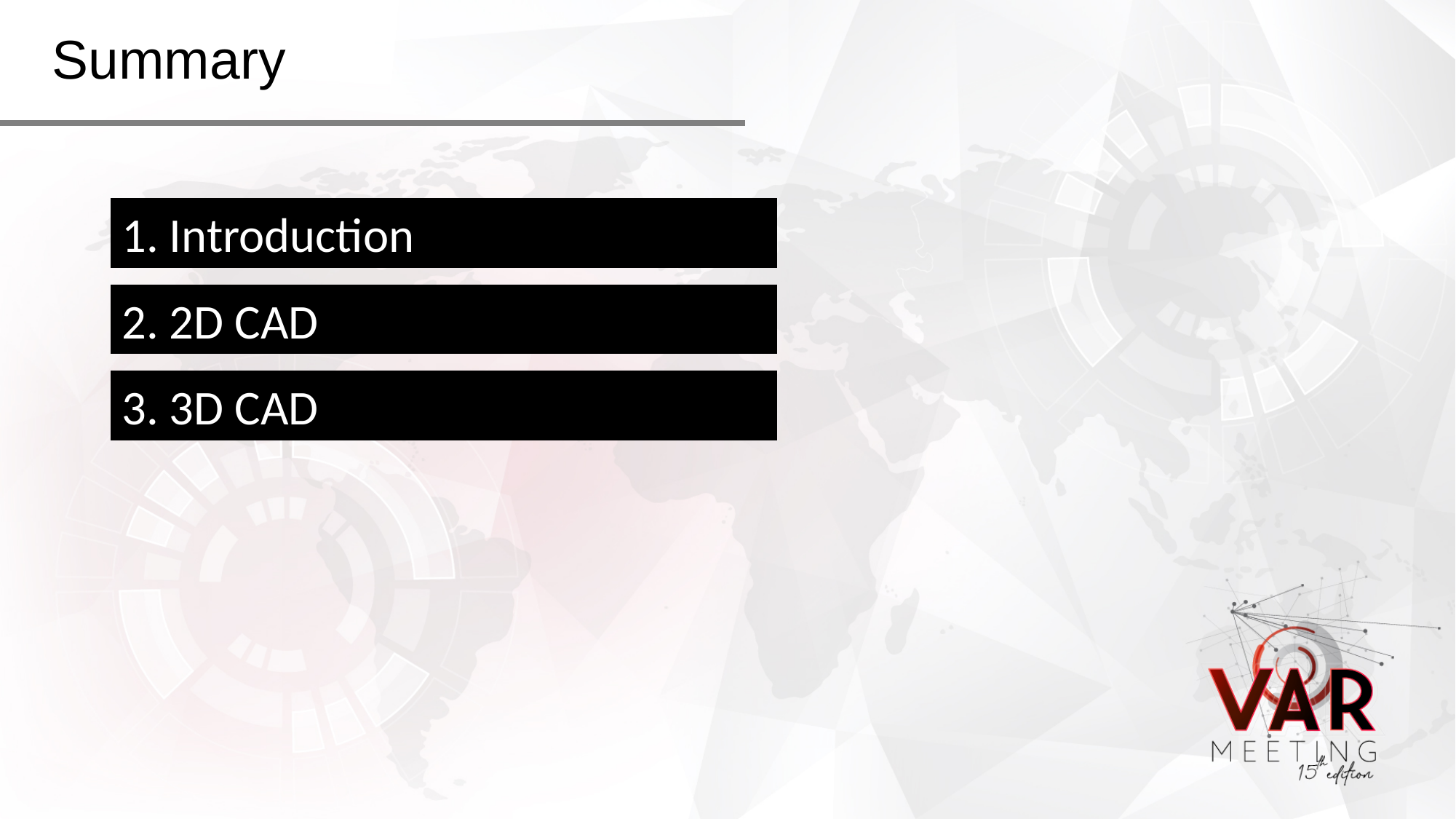

# Summary
1. Introduction
2. 2D CAD
3. 3D CAD